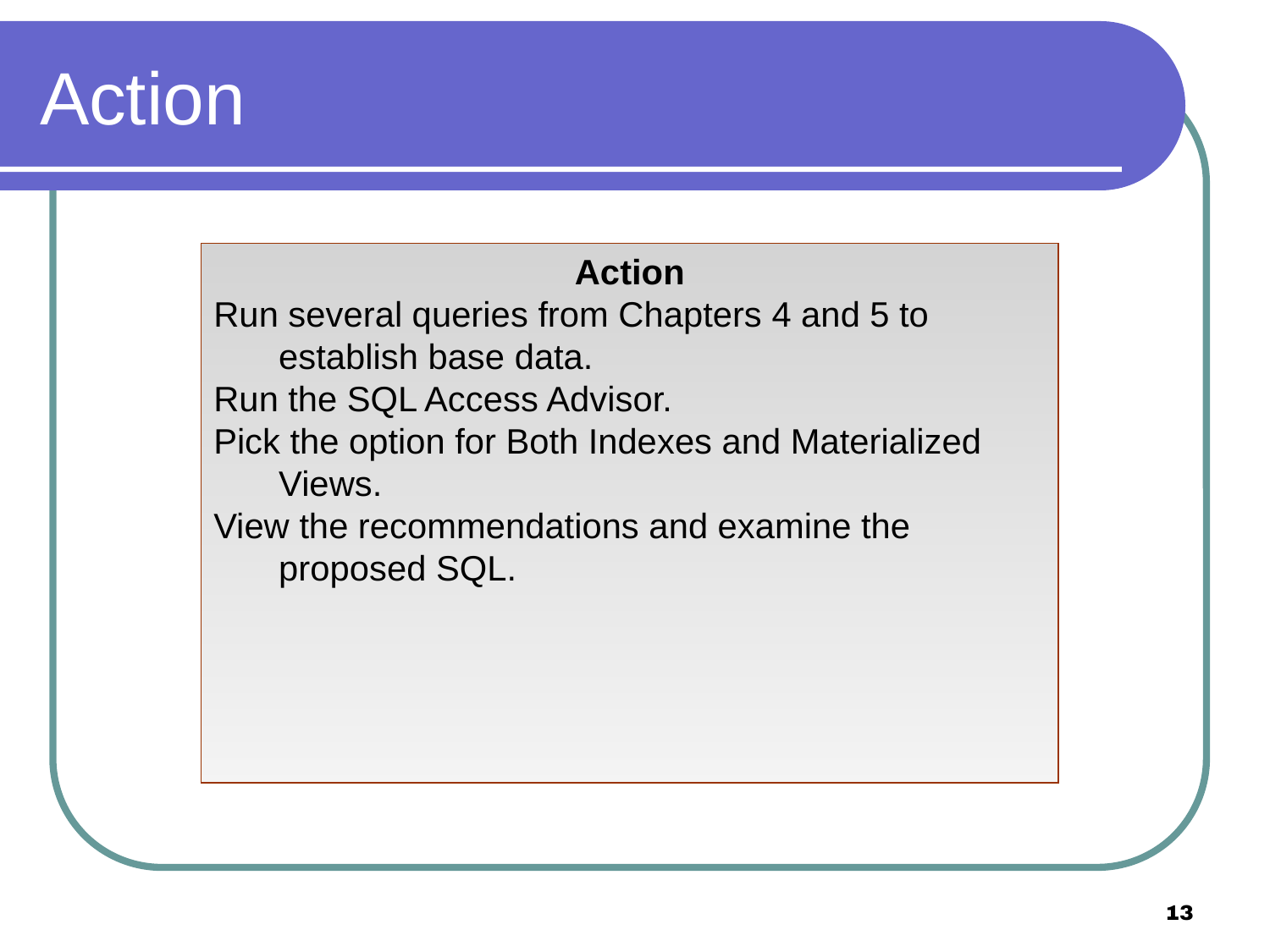

# Action
Action
Run several queries from Chapters 4 and 5 to establish base data.
Run the SQL Access Advisor.
Pick the option for Both Indexes and Materialized Views.
View the recommendations and examine the proposed SQL.
13